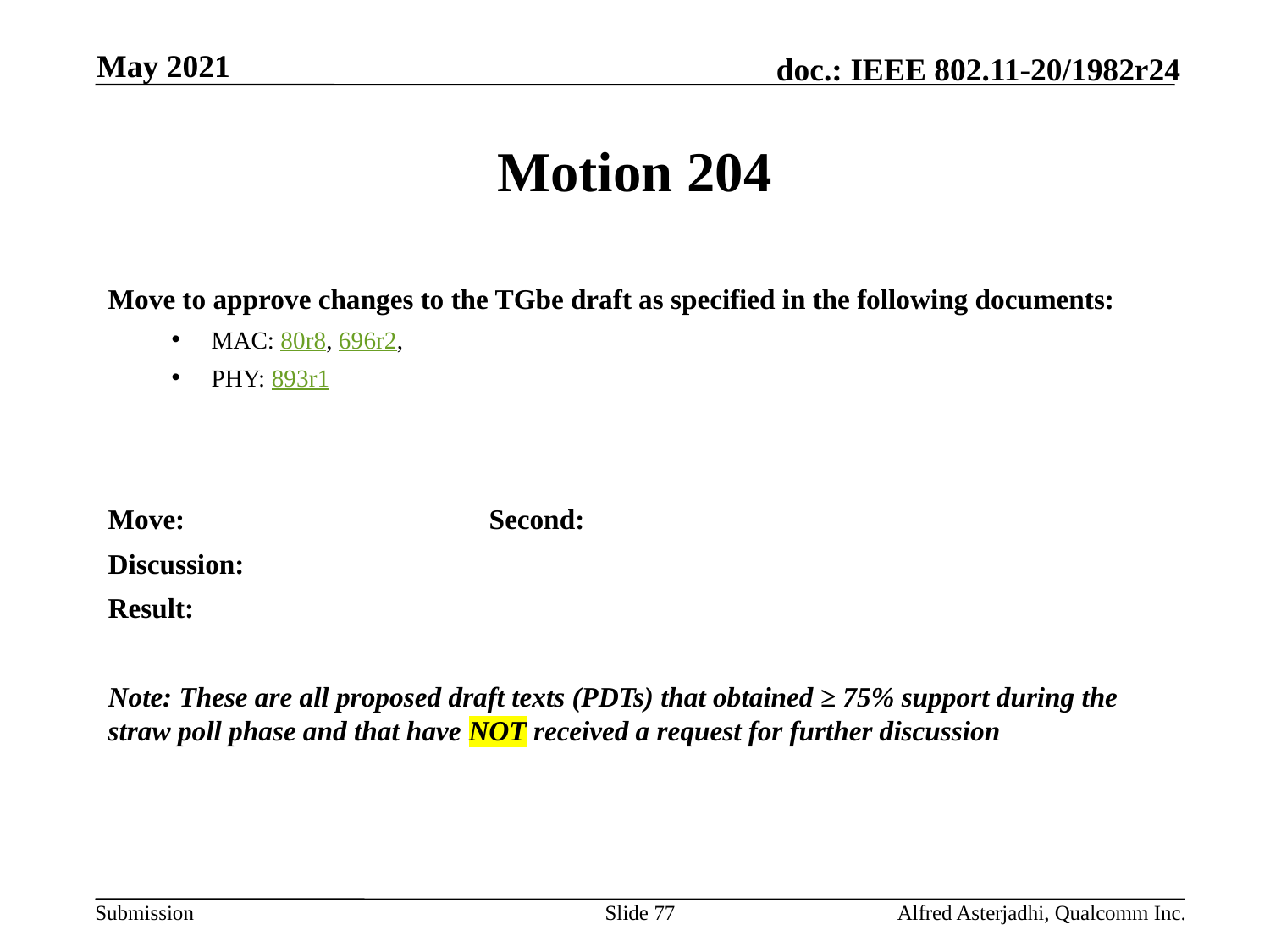

May 2021
# Motion 204
Move to approve changes to the TGbe draft as specified in the following documents:
MAC: 80r8, 696r2,
PHY: 893r1

Move: 			Second:
Discussion:
Result:

Note: These are all proposed draft texts (PDTs) that obtained ≥ 75% support during the straw poll phase and that have NOT received a request for further discussion
Slide 77
Alfred Asterjadhi, Qualcomm Inc.